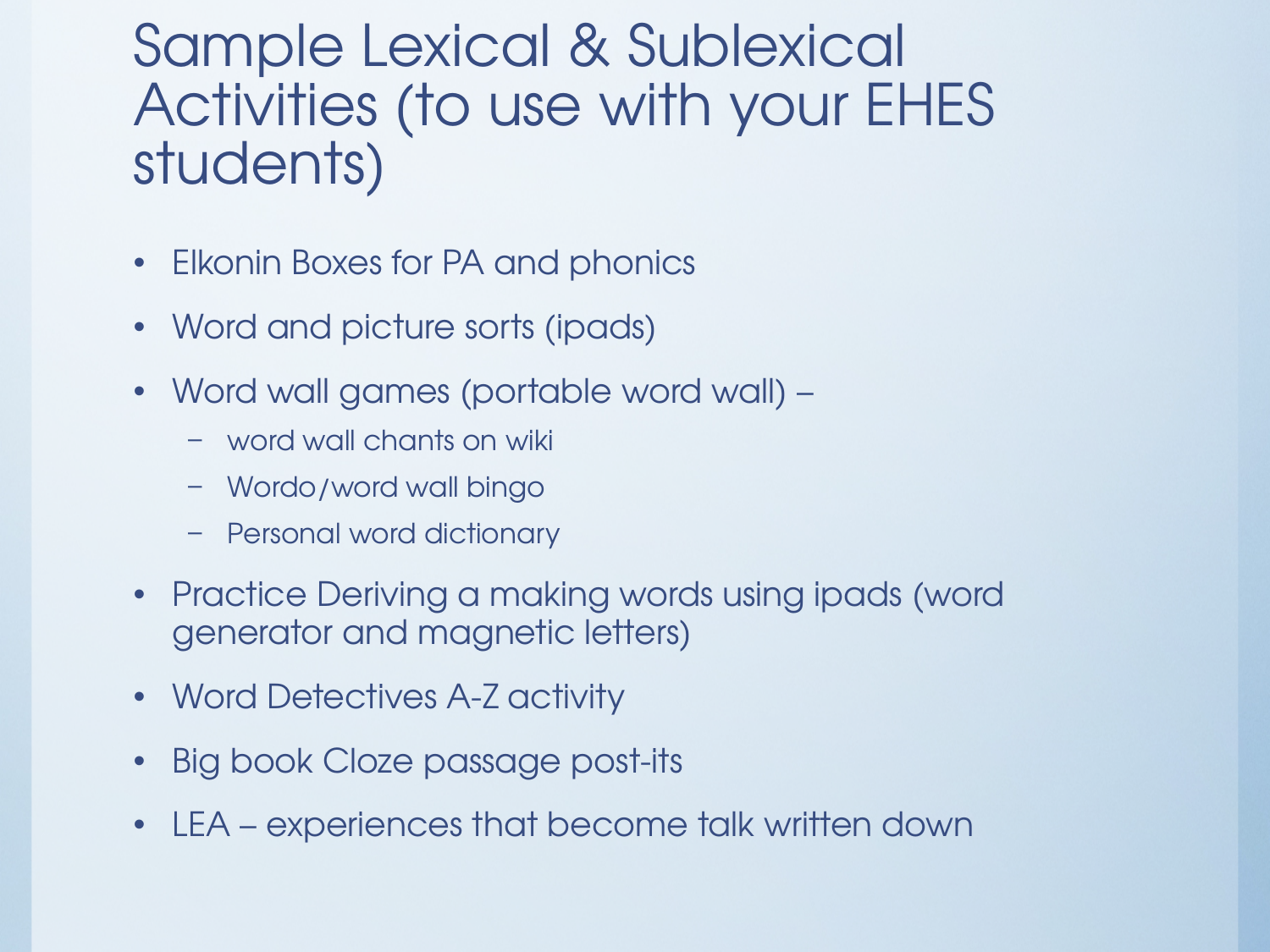

# Sample Lexical & Sublexical Activities (to use with your EHES students)
Elkonin Boxes for PA and phonics
Word and picture sorts (ipads)
Word wall games (portable word wall) –
word wall chants on wiki
Wordo/word wall bingo
Personal word dictionary
Practice Deriving a making words using ipads (word generator and magnetic letters)
Word Detectives A-Z activity
Big book Cloze passage post-its
LEA – experiences that become talk written down